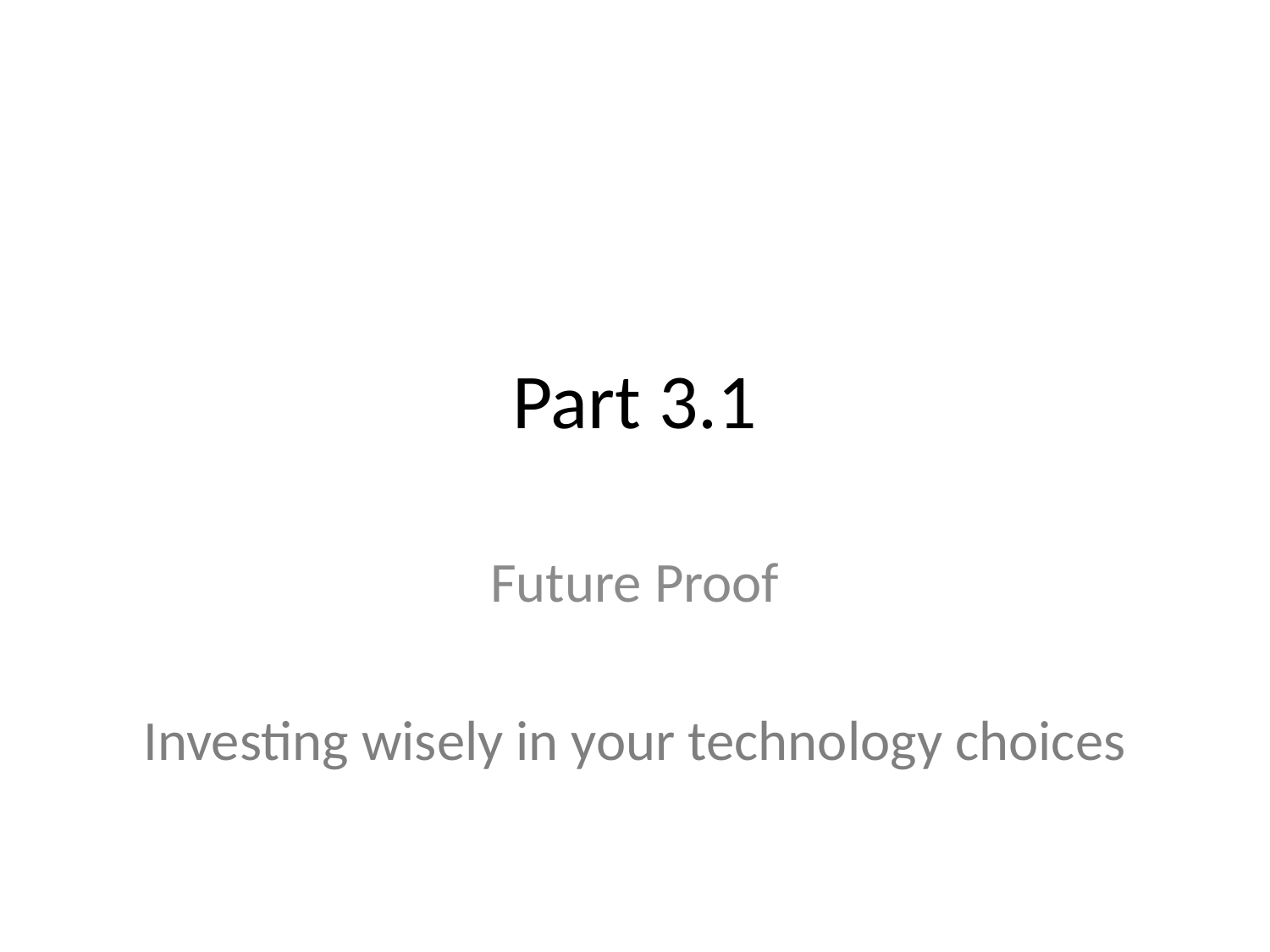

# Part 3.1
Future Proof

Investing wisely in your technology choices